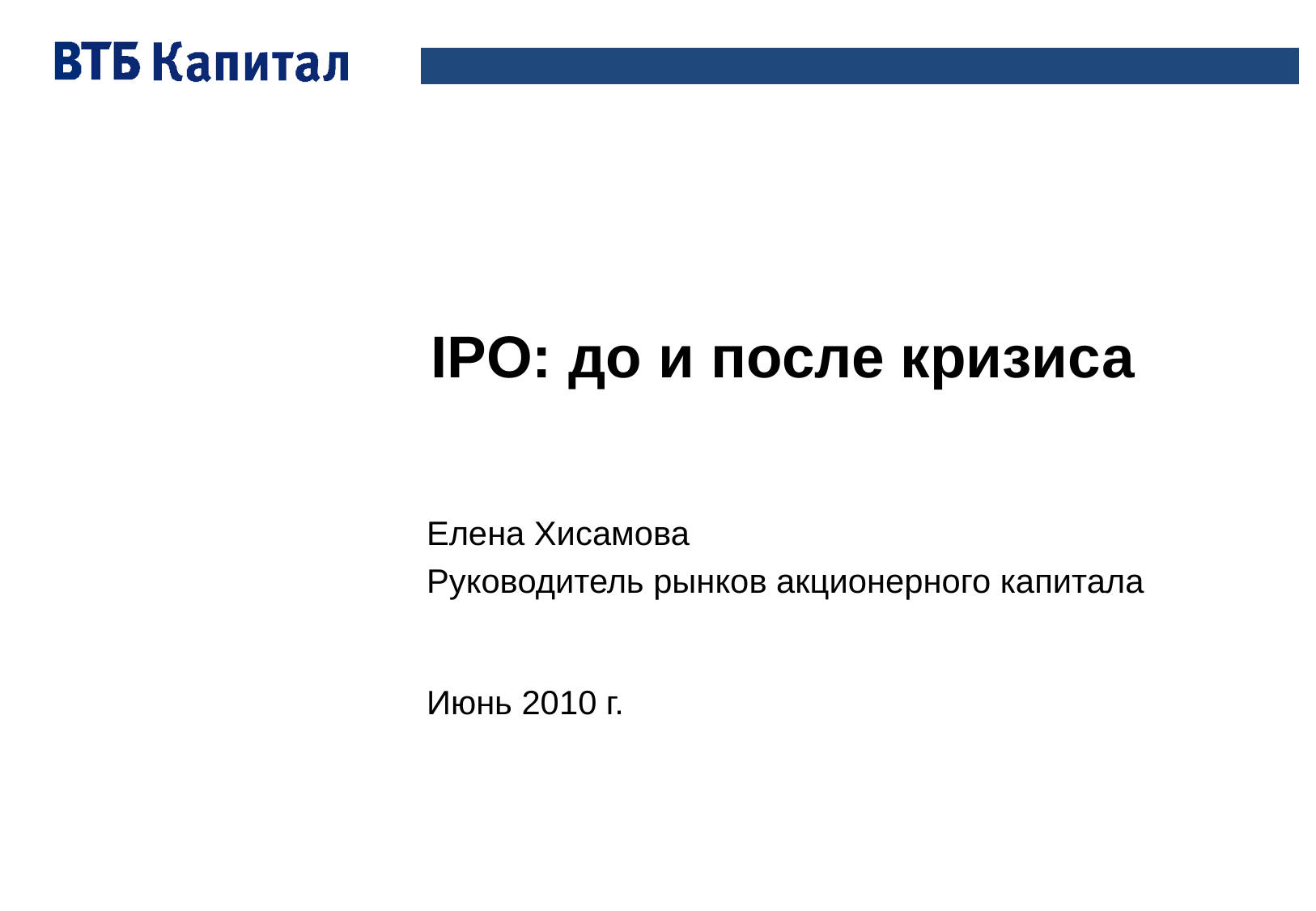

IPO: до и после кризиса
Елена Хисамова
Руководитель рынков акционерного капитала

Июнь 2010 г.